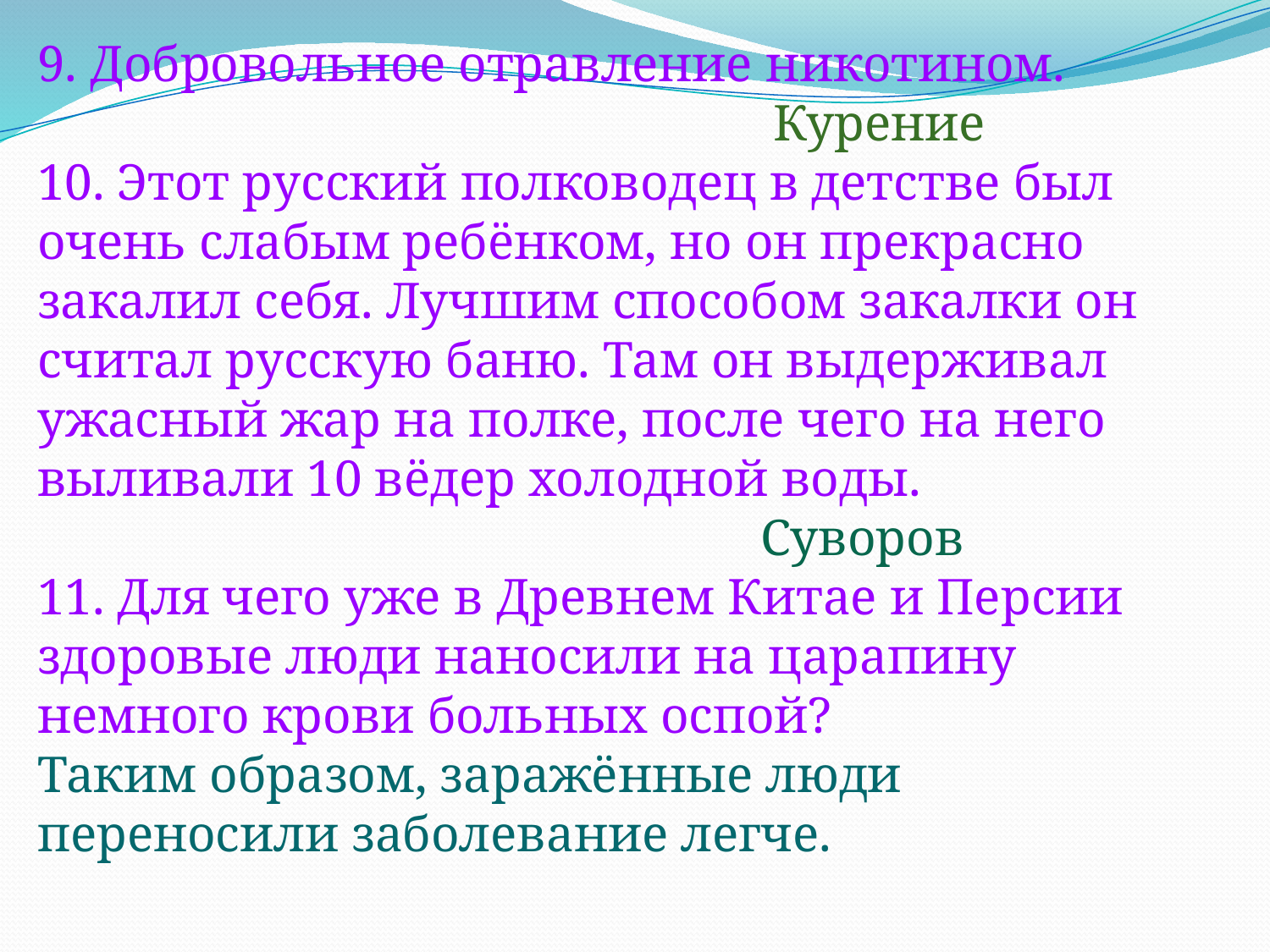

9. Добровольное отравление никотином.
                                                         Курение
10. Этот русский полководец в детстве был очень слабым ребёнком, но он прекрасно закалил себя. Лучшим способом закалки он считал русскую баню. Там он выдерживал ужасный жар на полке, после чего на него выливали 10 вёдер холодной воды.
                                                        Суворов
11. Для чего уже в Древнем Китае и Персии здоровые люди наносили на царапину немного крови больных оспой?
Таким образом, заражённые люди переносили заболевание легче.